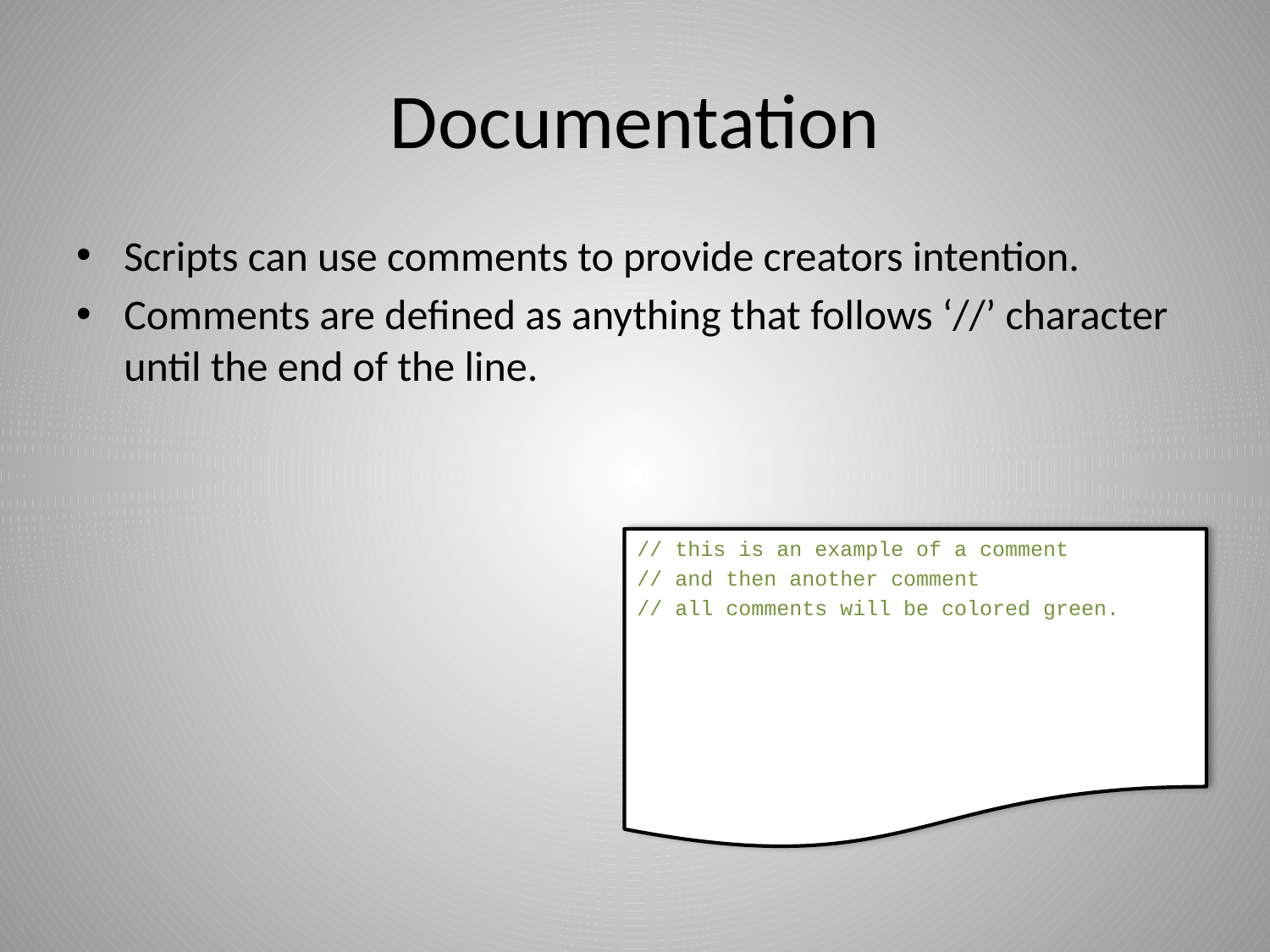

# Documentation
Scripts can use comments to provide creators intention.
Comments are defined as anything that follows ‘//’ character until the end of the line.

// this is an example of a comment
// and then another comment
// all comments will be colored green.